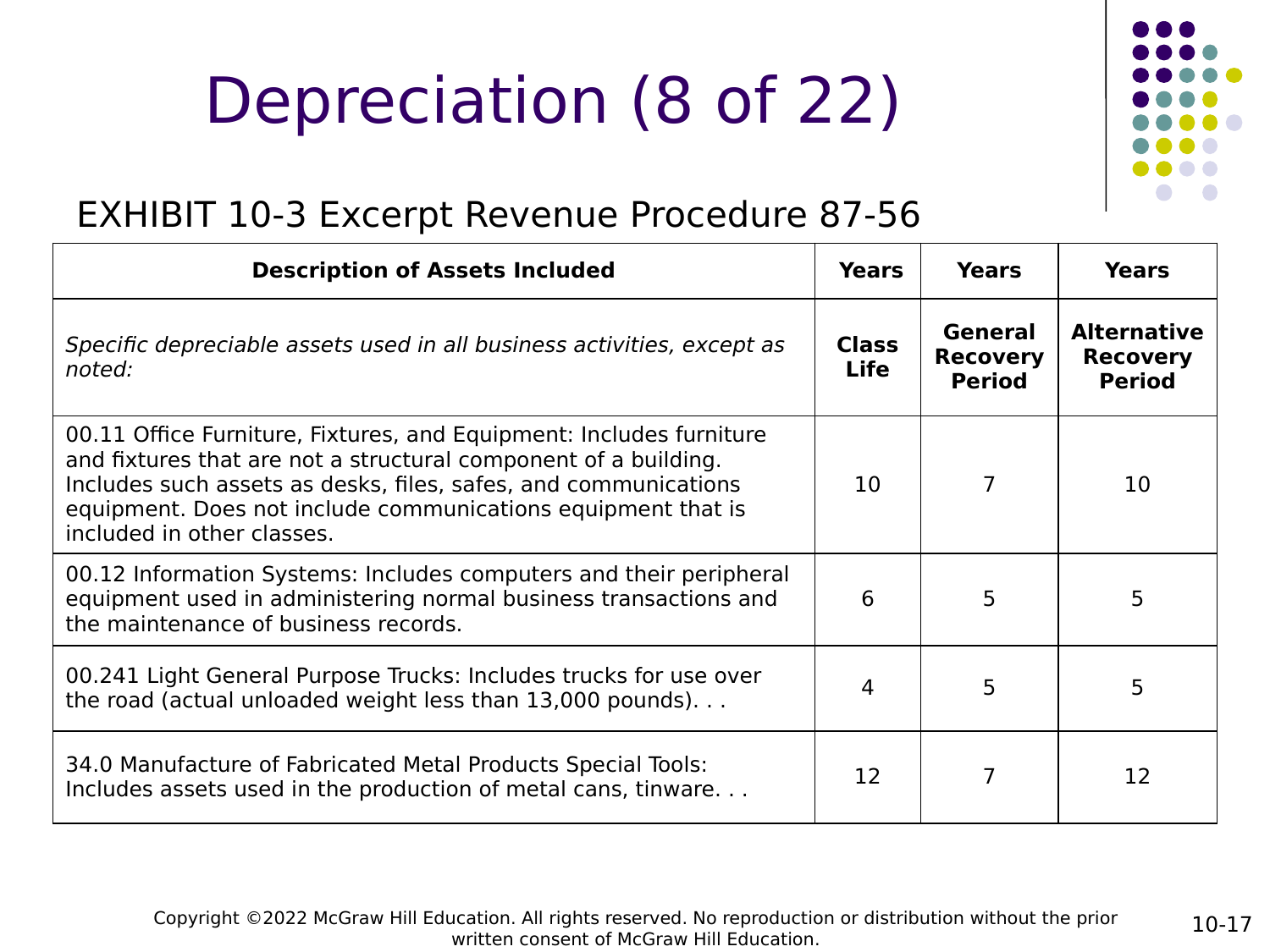

# Depreciation (8 of 22)
EXHIBIT 10-3 Excerpt Revenue Procedure 87-56
| Description of Assets Included | Years | Years | Years |
| --- | --- | --- | --- |
| Specific depreciable assets used in all business activities, except as noted: | Class Life | General Recovery Period | Alternative Recovery Period |
| 00.11 Office Furniture, Fixtures, and Equipment: Includes furniture and fixtures that are not a structural component of a building. Includes such assets as desks, files, safes, and communications equipment. Does not include communications equipment that is included in other classes. | 10 | 7 | 10 |
| 00.12 Information Systems: Includes computers and their peripheral equipment used in administering normal business transactions and the maintenance of business records. | 6 | 5 | 5 |
| 00.241 Light General Purpose Trucks: Includes trucks for use over the road (actual unloaded weight less than 13,000 pounds). . . | 4 | 5 | 5 |
| 34.0 Manufacture of Fabricated Metal Products Special Tools: Includes assets used in the production of metal cans, tinware. . . | 12 | 7 | 12 |
10-17